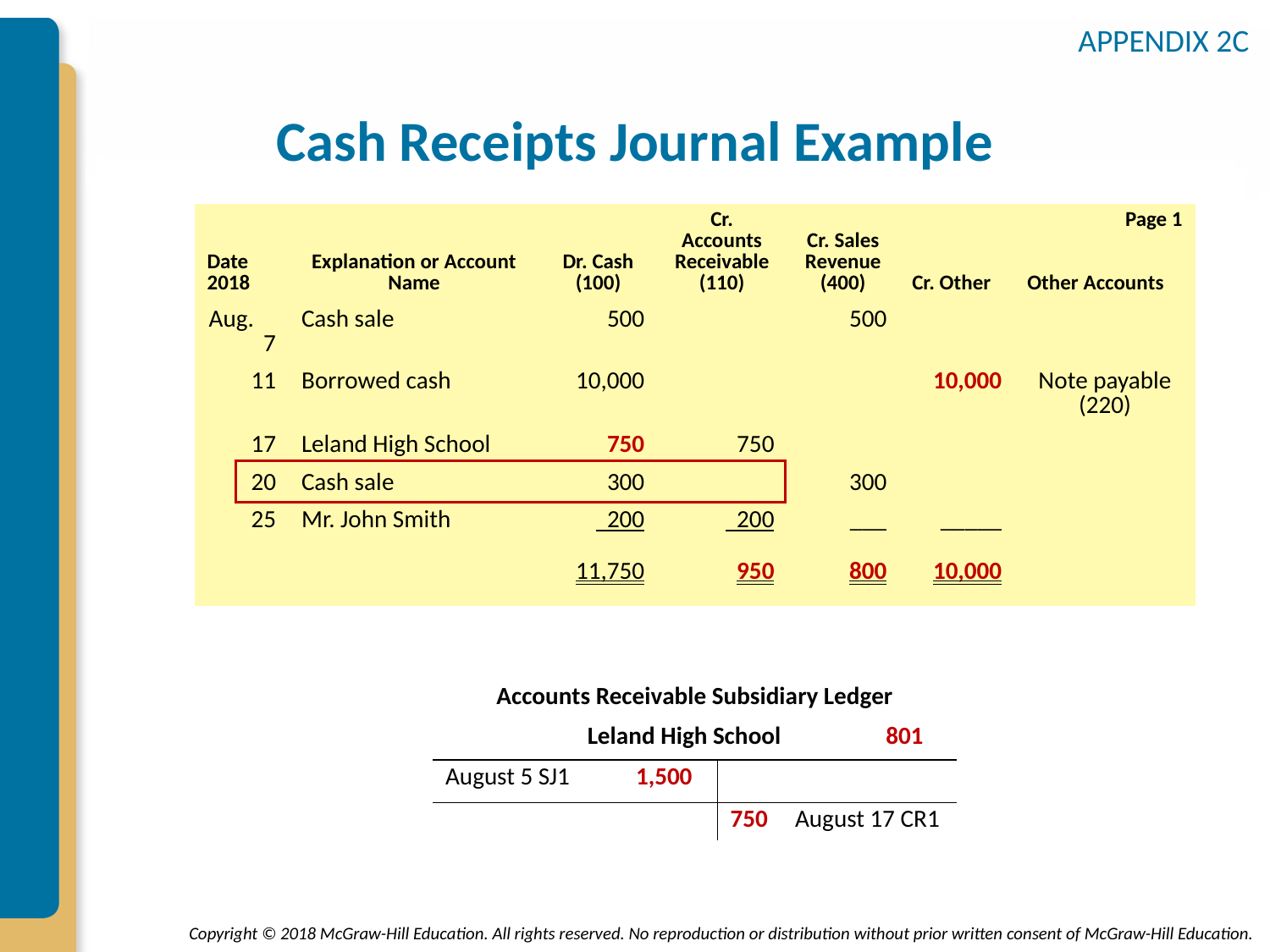

APPENDIX 2C
# Cash Receipts Journal Example
| Date 2018 | Explanation or Account Name | Dr. Cash (100) | Cr. Accounts Receivable (110) | Cr. Sales Revenue (400) | Cr. Other | Page 1 Other Accounts |
| --- | --- | --- | --- | --- | --- | --- |
| Aug. 7 | Cash sale | 500 |  | 500 |  |  |
| 11 | Borrowed cash | 10,000 |  |  | 10,000 | Note payable (220) |
| 17 | Leland High School | 750 | 750 |  |  |  |
| 20 | Cash sale | 300 |  | 300 |  |  |
| 25 | Mr. John Smith | 200 | 200 | \_\_\_ | \_\_\_\_\_ |  |
|  |  | 11,750 | 950 | 800 | 10,000 |  |

| Accounts Receivable Subsidiary Ledger |  |
| --- | --- |
| Leland High School 801 |  |
| August 5 SJ1 1,500 |  |
|  | 750 August 17 CR1 |